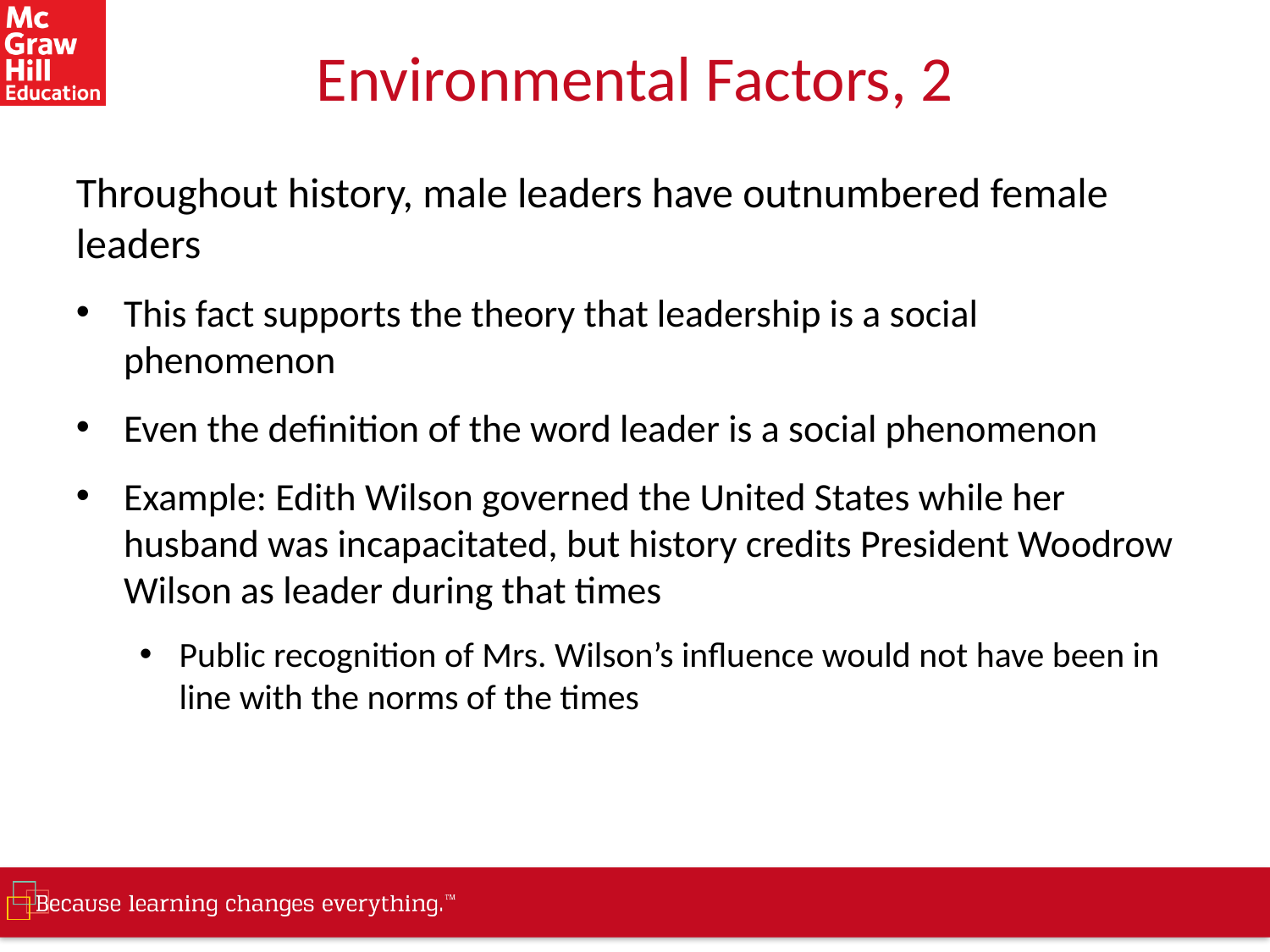

# Environmental Factors, 2
Throughout history, male leaders have outnumbered female leaders
This fact supports the theory that leadership is a social phenomenon
Even the definition of the word leader is a social phenomenon
Example: Edith Wilson governed the United States while her husband was incapacitated, but history credits President Woodrow Wilson as leader during that times
Public recognition of Mrs. Wilson’s influence would not have been in line with the norms of the times